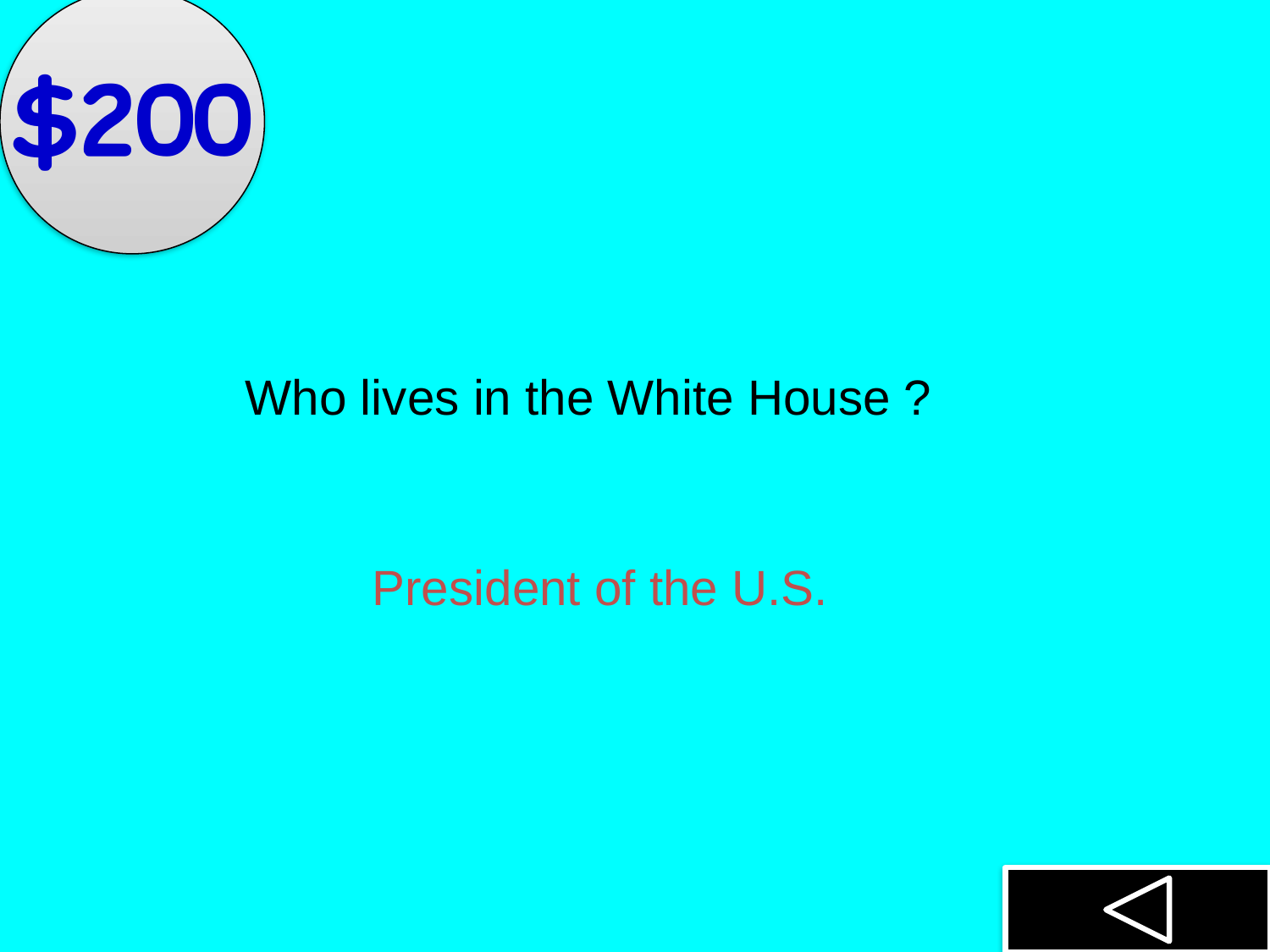

$200
Who lives in the White House ?
President of the U.S.